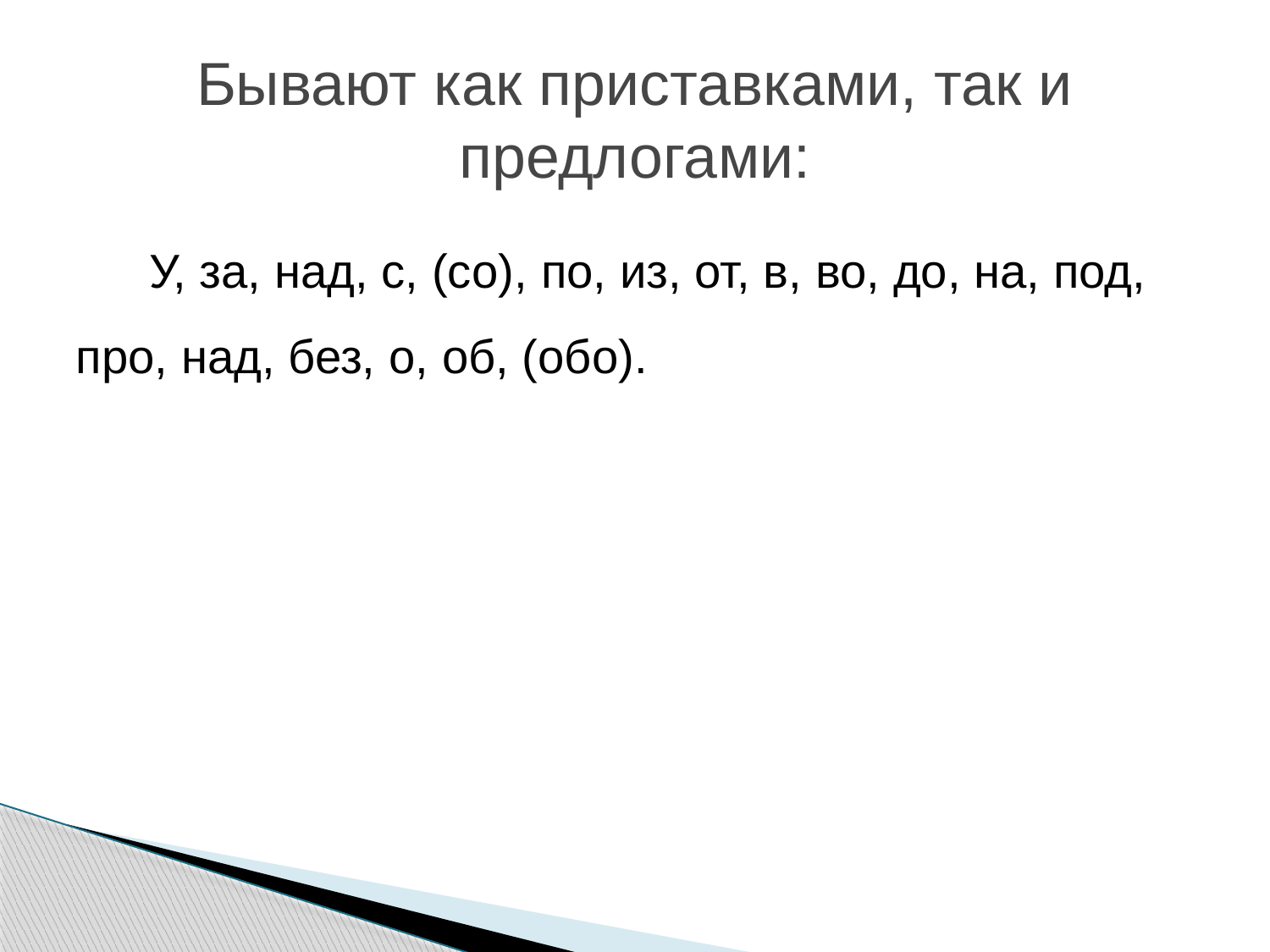

# Бывают как приставками, так и предлогами:
У, за, над, с, (со), по, из, от, в, во, до, на, под, про, над, без, о, об, (обо).